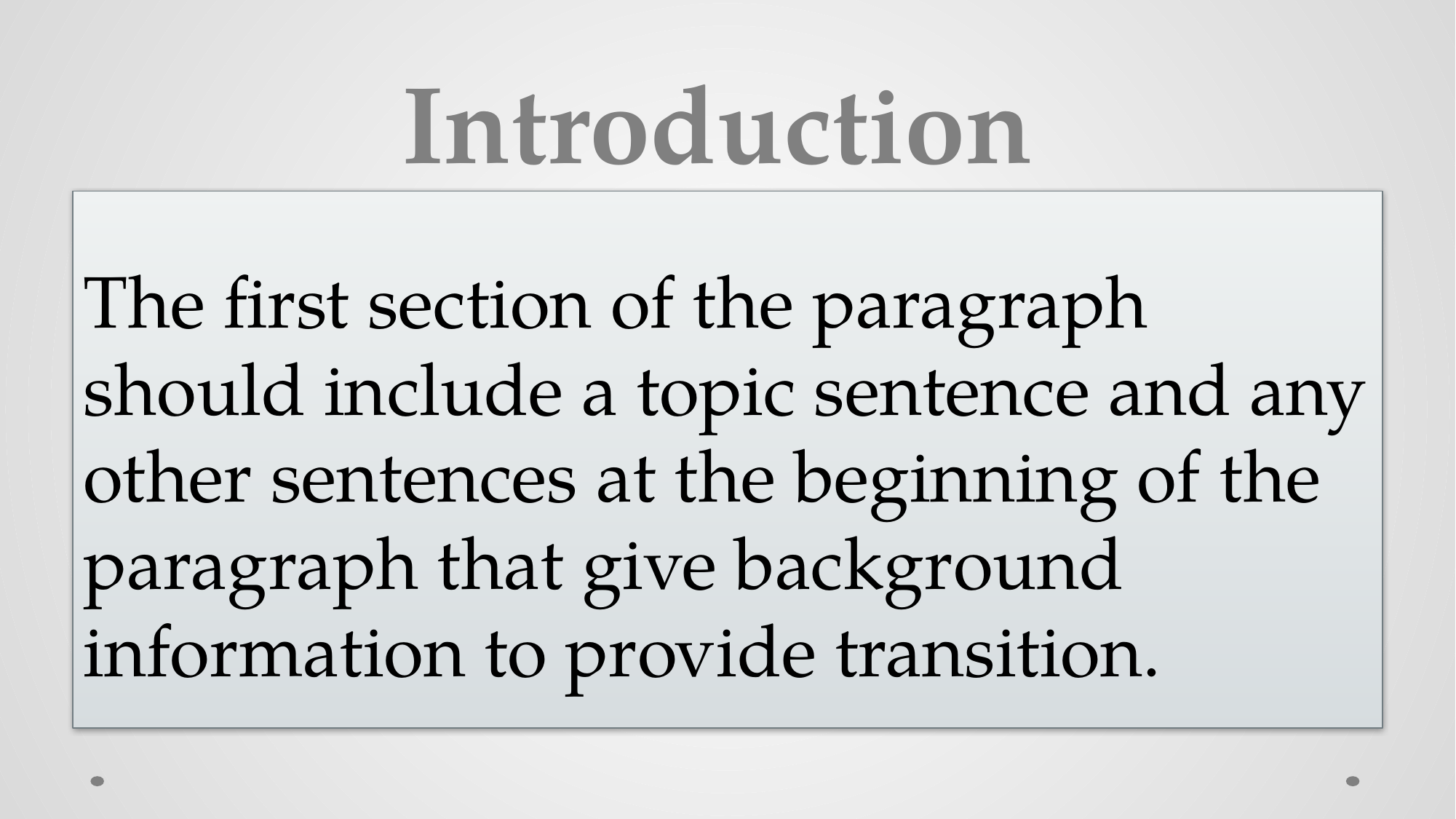

# Introduction

The first section of the paragraph should include a topic sentence and any other sentences at the beginning of the paragraph that give background information to provide transition.